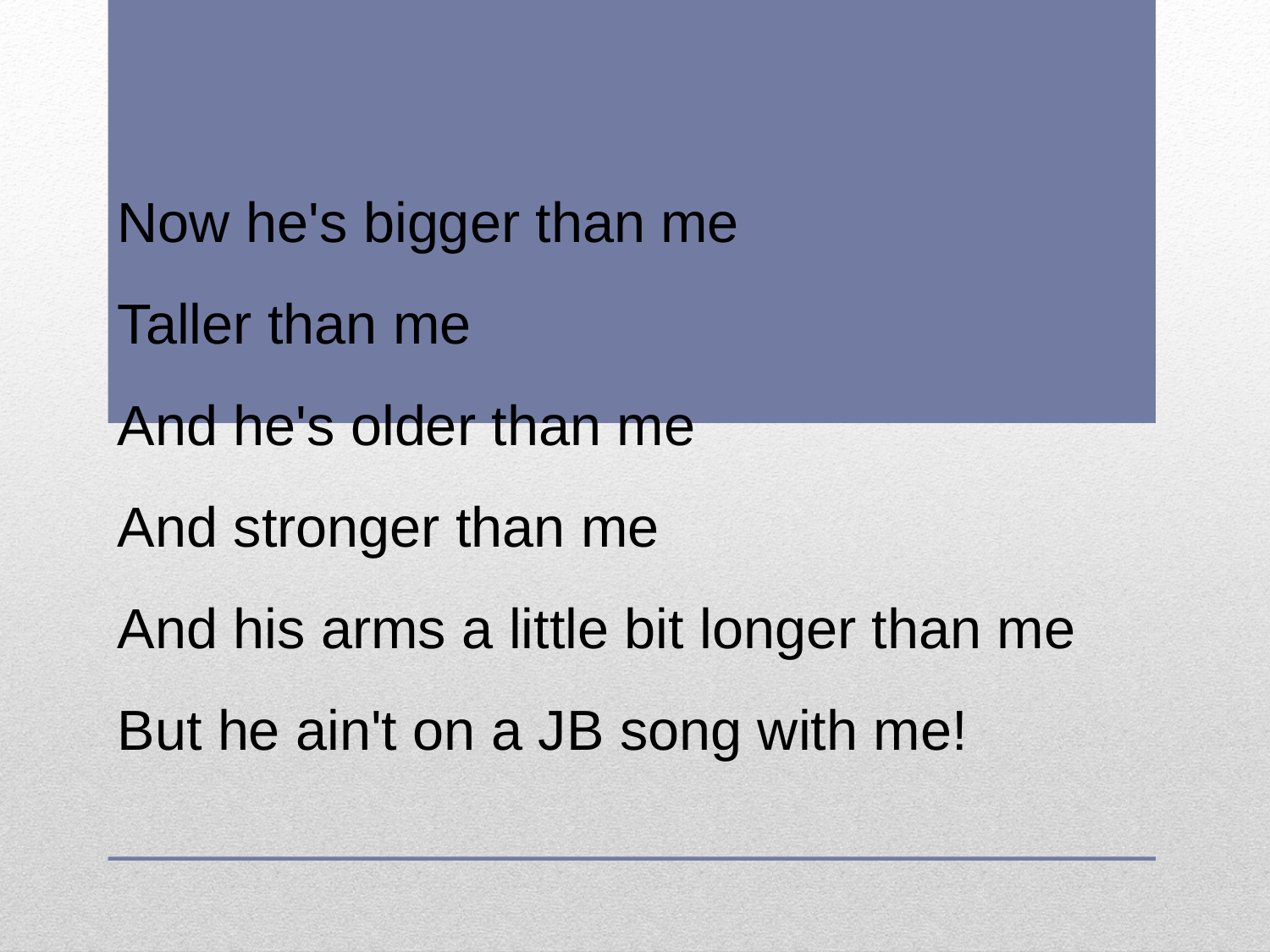

Now he's bigger than me
Taller than me
And he's older than me
And stronger than me
And his arms a little bit longer than me
But he ain't on a JB song with me!